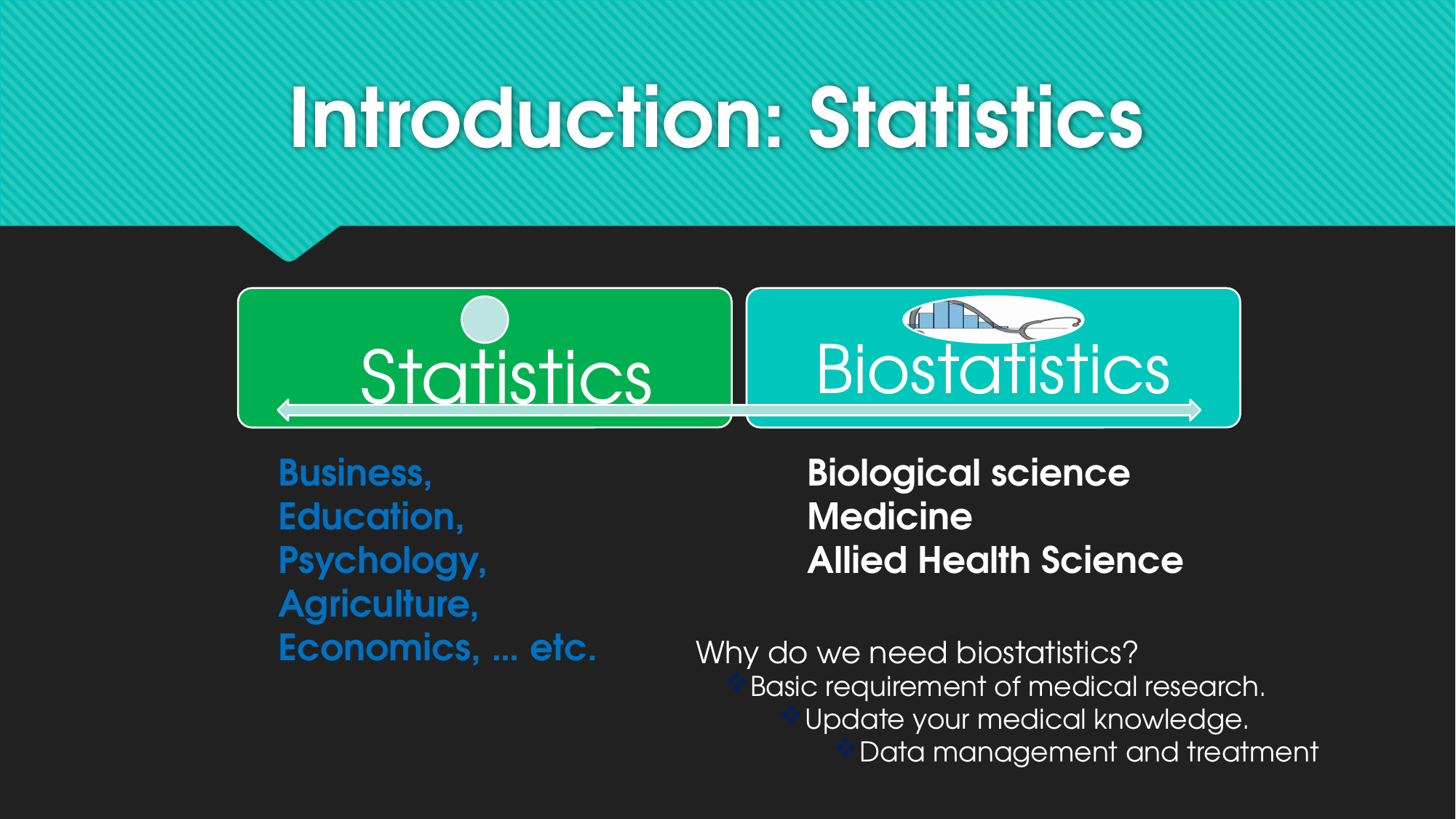

# Introduction: Statistics
Statistics
Biostatistics
Business,
Education,
Psychology, Agriculture, Economics, … etc.

Biological science
Medicine
Allied Health Science

Why do we need biostatistics?
Basic requirement of medical research.
Update your medical knowledge.
Data management and treatment